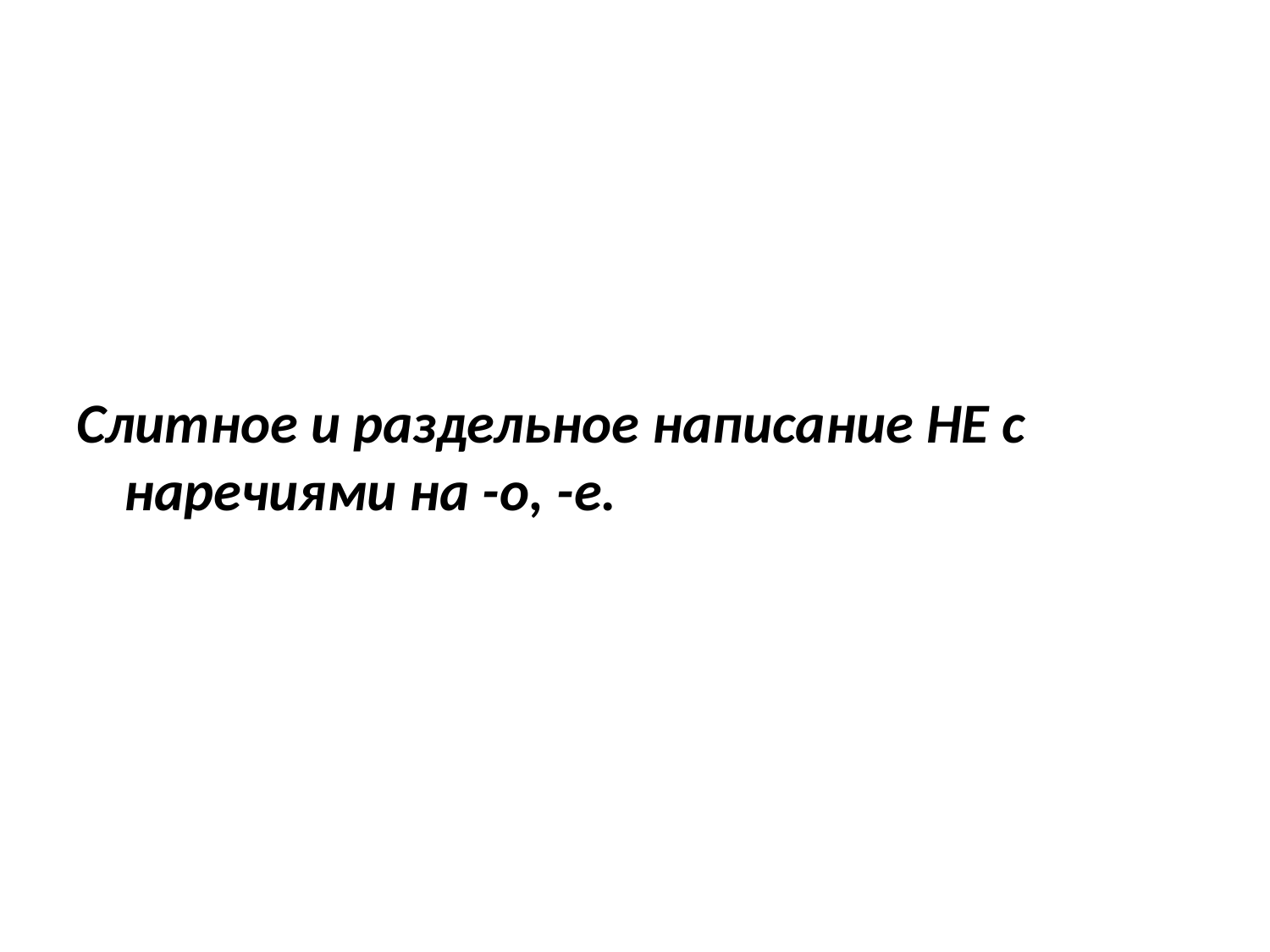

#

Слитное и раздельное написание НЕ с  наречиями на -о, -е.